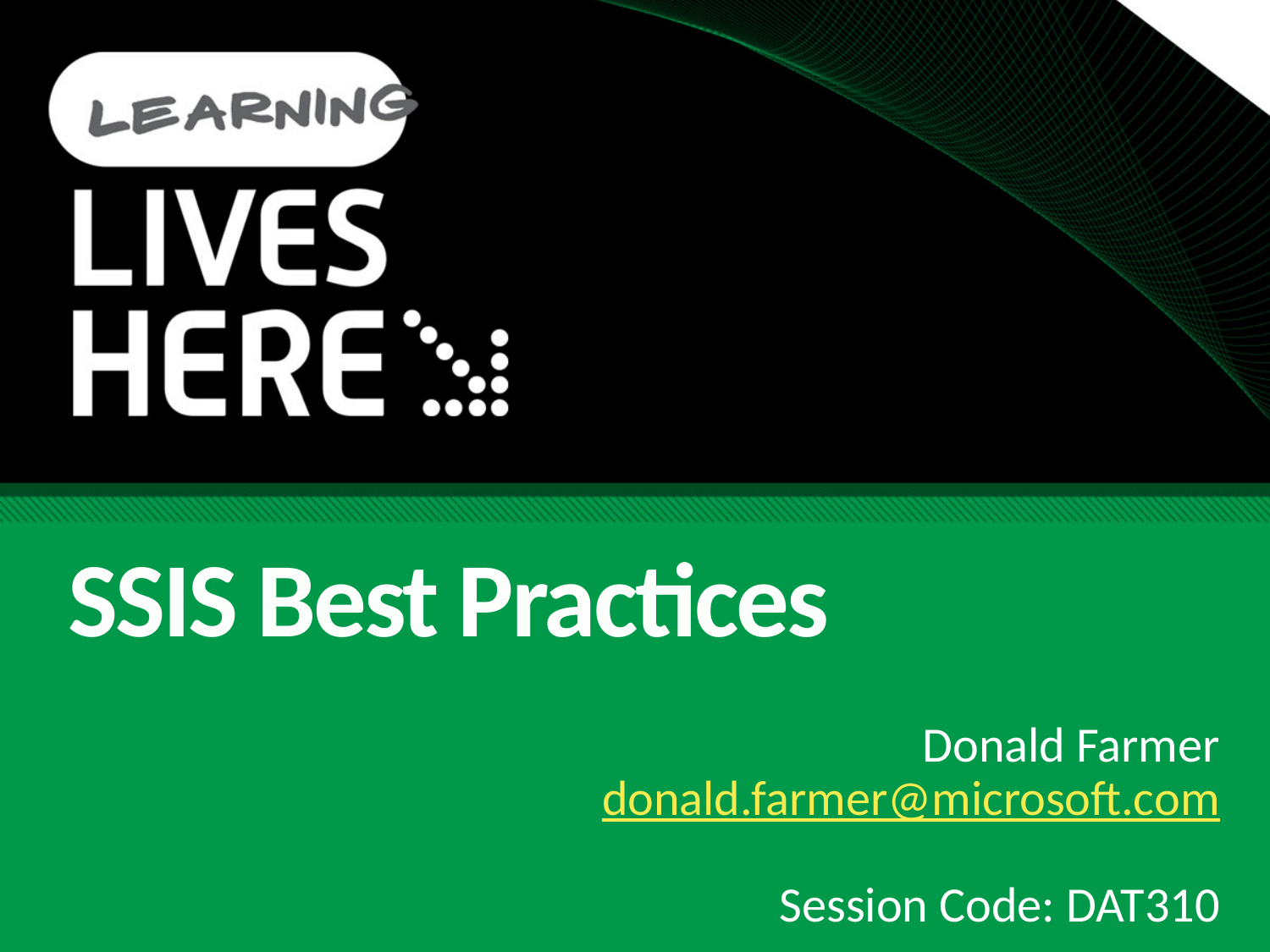

# SSIS Best Practices
Donald Farmer
donald.farmer@microsoft.com

Session Code: DAT310